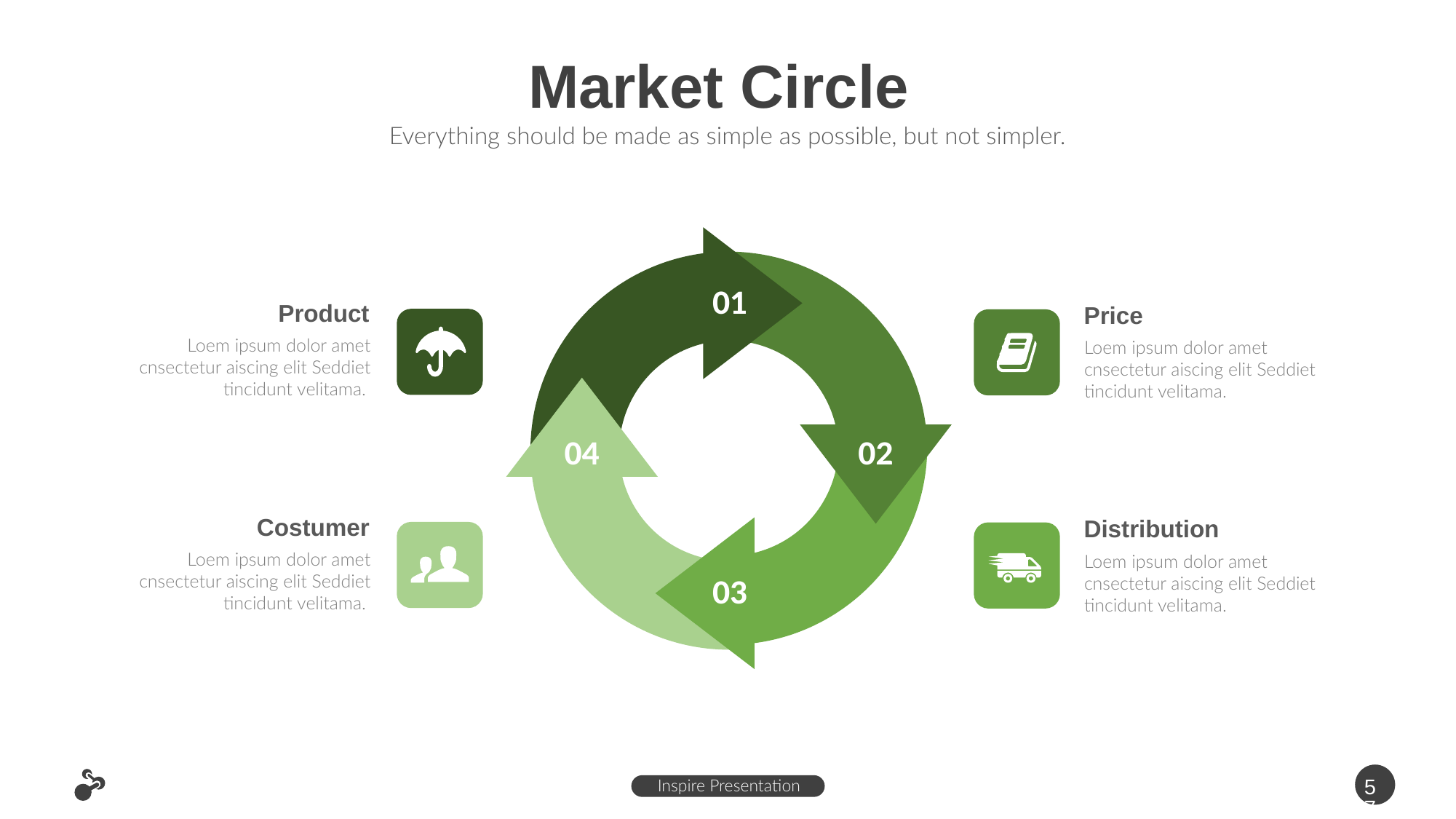

Market Circle
Everything should be made as simple as possible, but not simpler.

01
04
02
03
Product
Loem ipsum dolor amet cnsectetur aiscing elit Seddiet tincidunt velitama.
Price
Loem ipsum dolor amet cnsectetur aiscing elit Seddiet tincidunt velitama.

Costumer
Loem ipsum dolor amet cnsectetur aiscing elit Seddiet tincidunt velitama.
Distribution
Loem ipsum dolor amet cnsectetur aiscing elit Seddiet tincidunt velitama.

57

Inspire Presentation